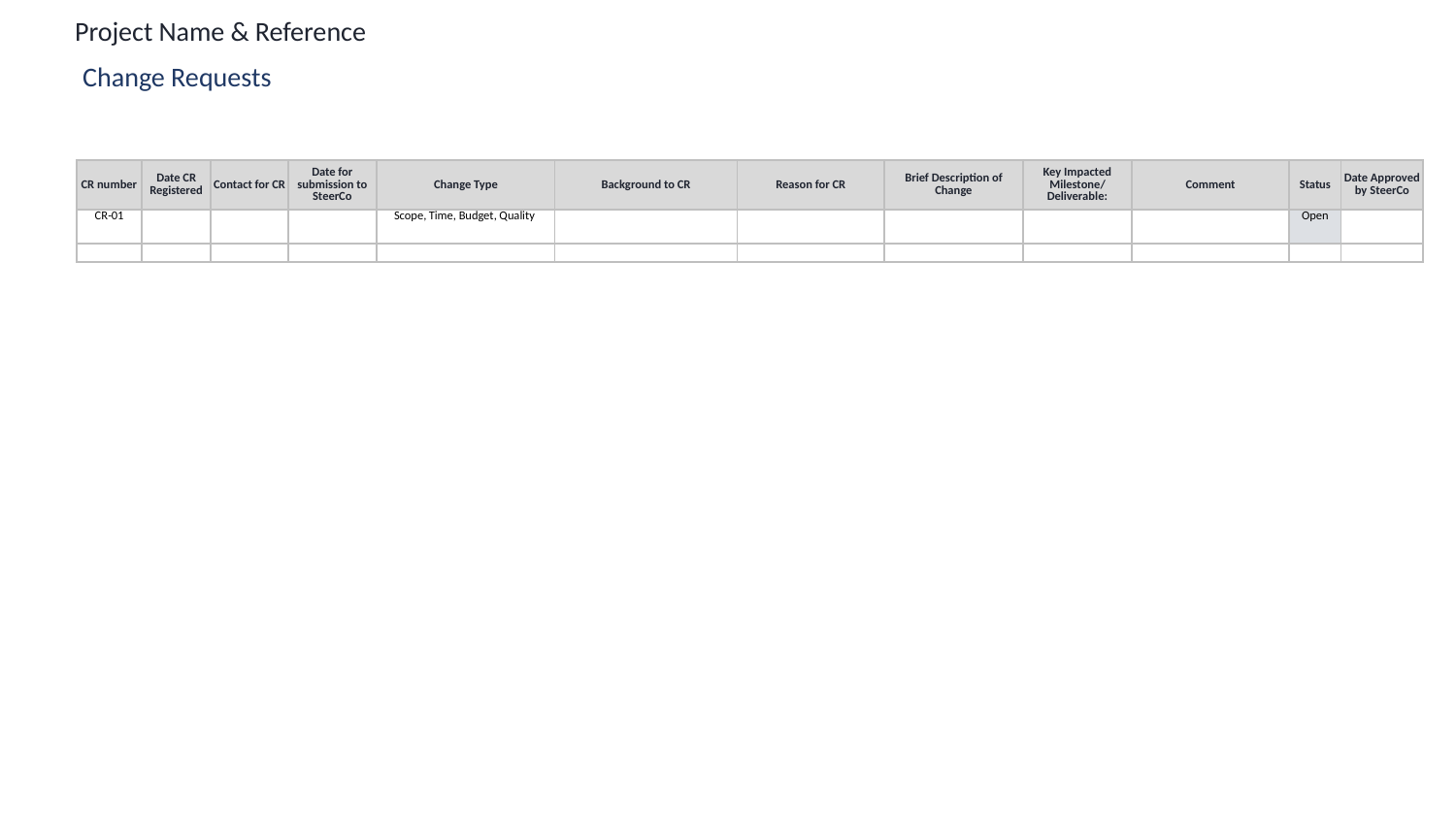

Project Name & Reference
Change Requests
| CR number | Date CR Registered | Contact for CR | Date for submission to SteerCo | Change Type | Background to CR | Reason for CR | Brief Description of Change | Key Impacted Milestone/ Deliverable: | Comment | Status | Date Approved by SteerCo |
| --- | --- | --- | --- | --- | --- | --- | --- | --- | --- | --- | --- |
| CR-01 |  |  |  | Scope, Time, Budget, Quality |  |  |  |  |  | Open |  |
|  |  |  |  |  |  |  |  |  |  |  |  |